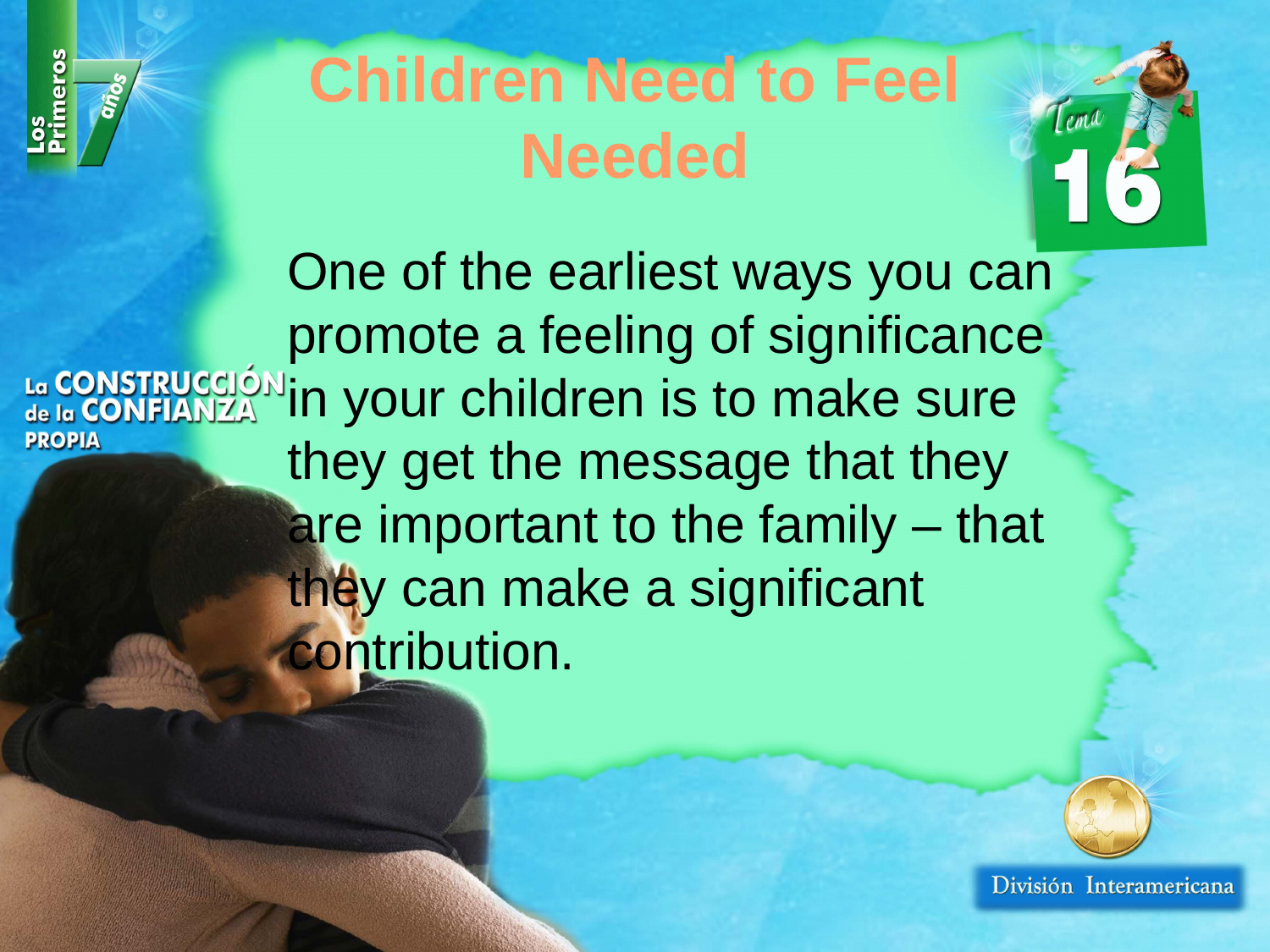

Children Need to Feel Needed
One of the earliest ways you can promote a feeling of significance in your children is to make sure they get the message that they are important to the family – that they can make a significant contribution.